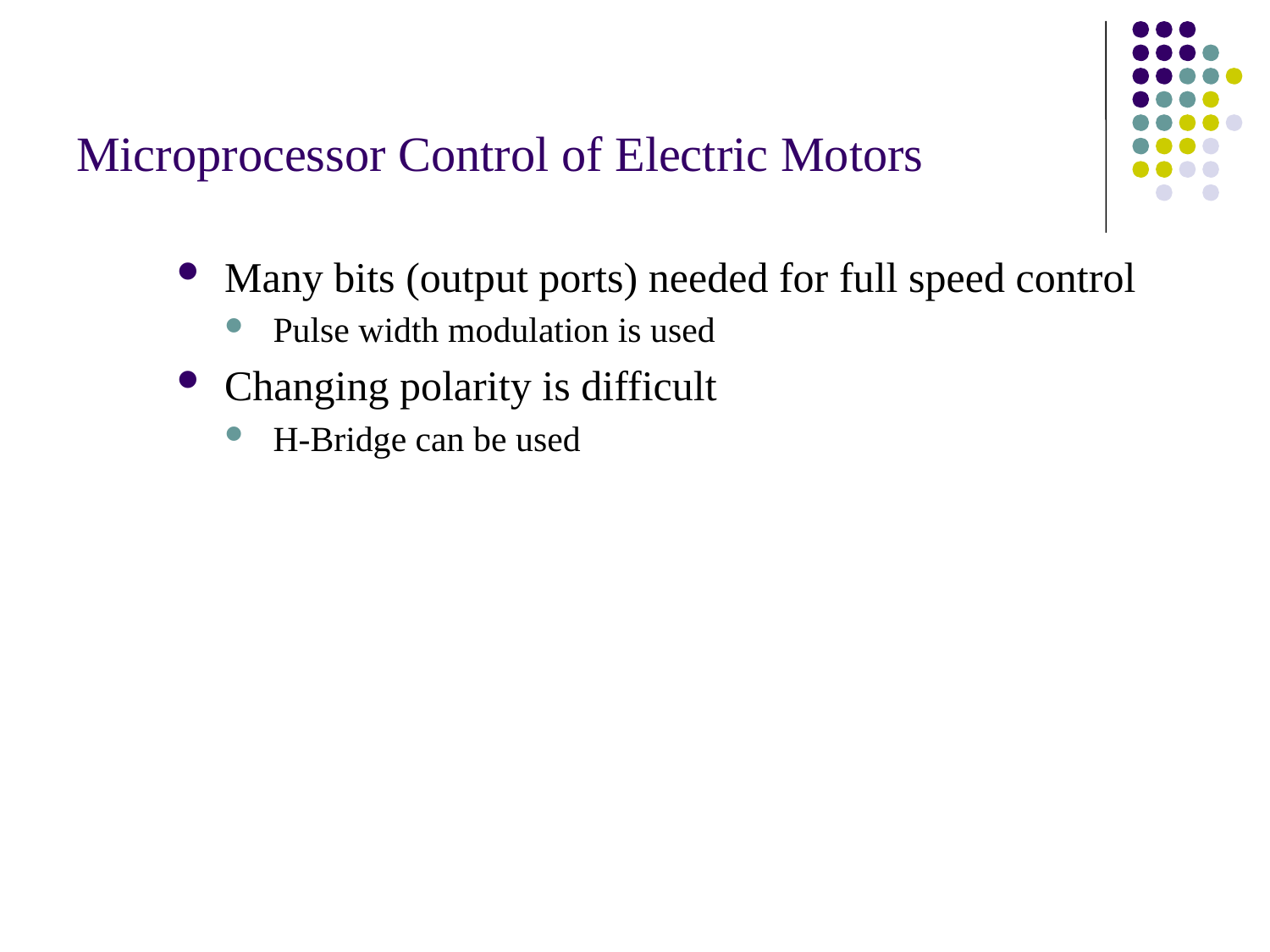

# Microprocessor Control of Electric Motors
Many bits (output ports) needed for full speed control
Pulse width modulation is used
Changing polarity is difficult
H-Bridge can be used